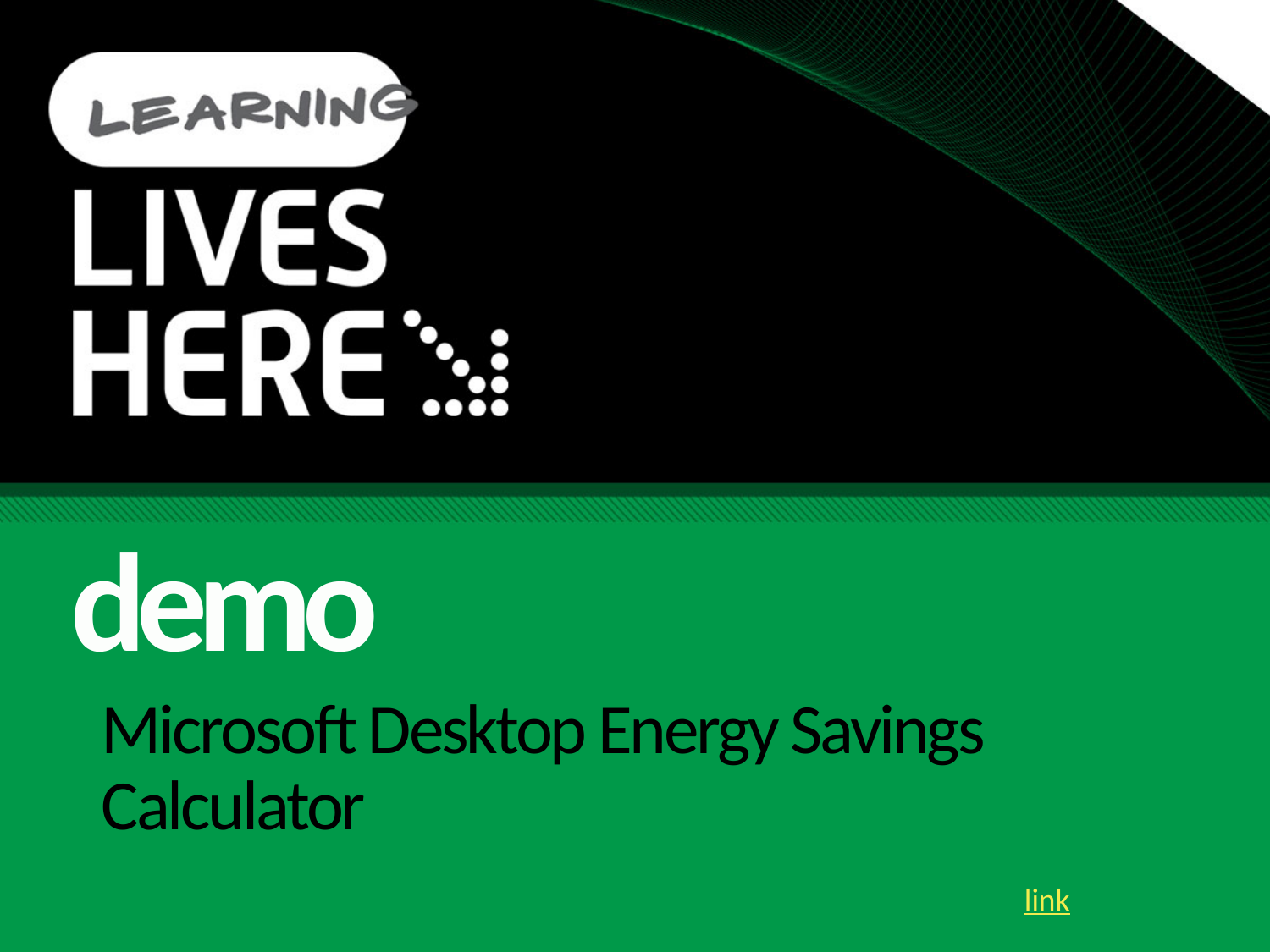

demo
# Microsoft Desktop Energy Savings Calculator
link